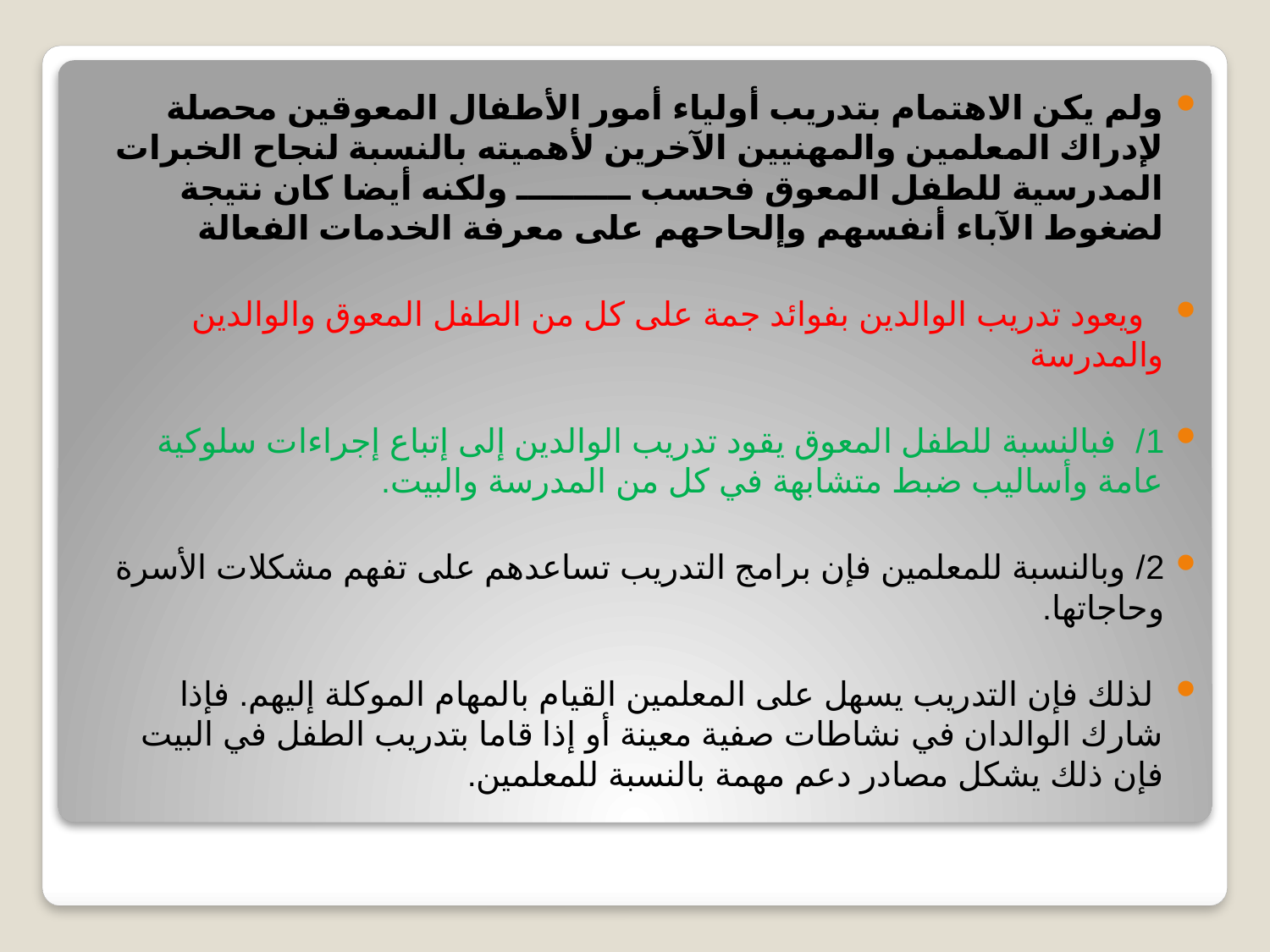

ولم يكن الاهتمام بتدريب أولياء أمور الأطفال المعوقين محصلة لإدراك المعلمين والمهنيين الآخرين لأهميته بالنسبة لنجاح الخبرات المدرسية للطفل المعوق فحسب ــــــــــ ولكنه أيضا كان نتيجة لضغوط الآباء أنفسهم وإلحاحهم على معرفة الخدمات الفعالة

  ويعود تدريب الوالدين بفوائد جمة على كل من الطفل المعوق والوالدين والمدرسة

1/  فبالنسبة للطفل المعوق يقود تدريب الوالدين إلى إتباع إجراءات سلوكية عامة وأساليب ضبط متشابهة في كل من المدرسة والبيت.

2/ وبالنسبة للمعلمين فإن برامج التدريب تساعدهم على تفهم مشكلات الأسرة وحاجاتها.

 لذلك فإن التدريب يسهل على المعلمين القيام بالمهام الموكلة إليهم. فإذا شارك الوالدان في نشاطات صفية معينة أو إذا قاما بتدريب الطفل في البيت فإن ذلك يشكل مصادر دعم مهمة بالنسبة للمعلمين.